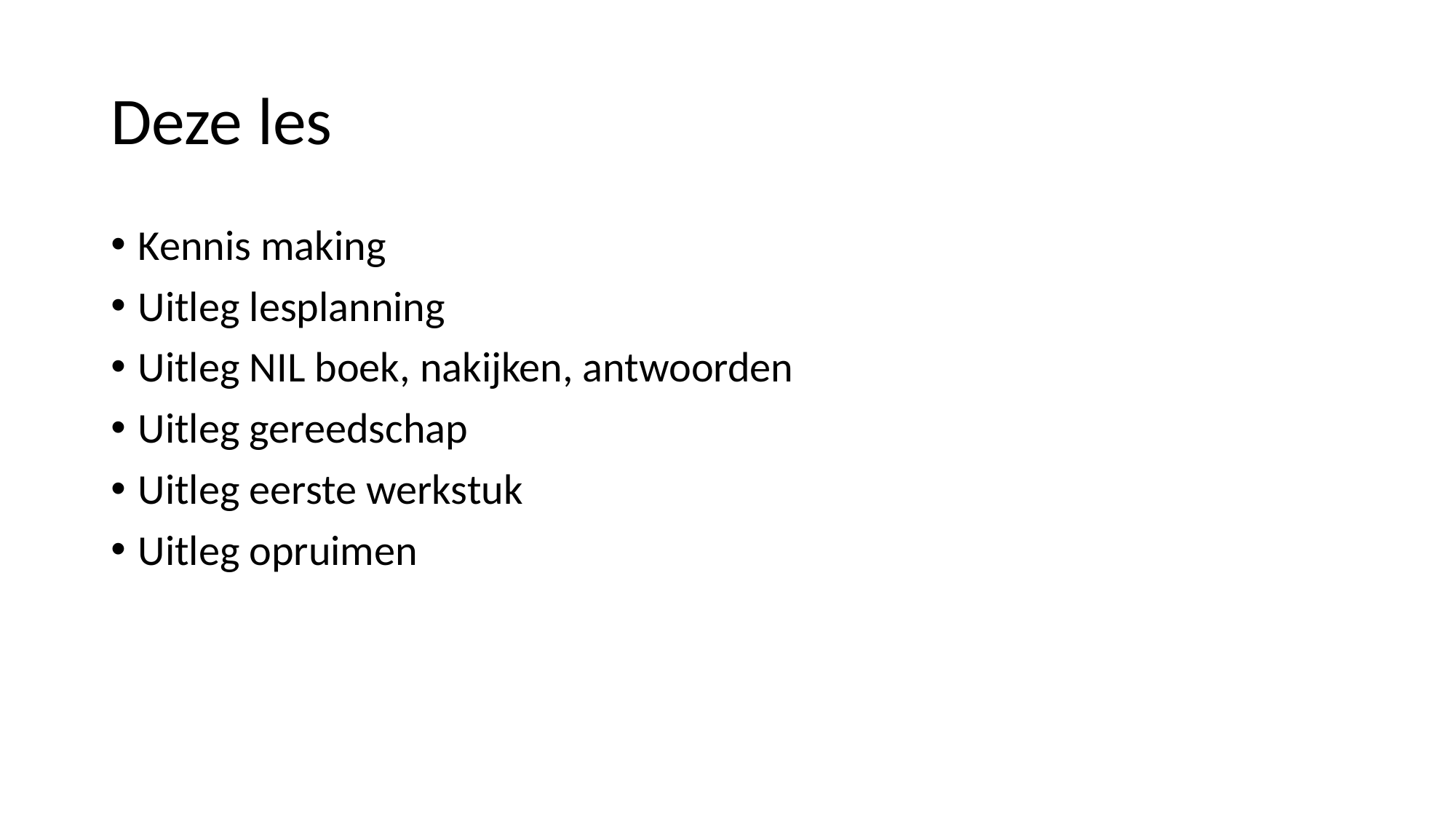

# Deze les
Kennis making
Uitleg lesplanning
Uitleg NIL boek, nakijken, antwoorden
Uitleg gereedschap
Uitleg eerste werkstuk
Uitleg opruimen